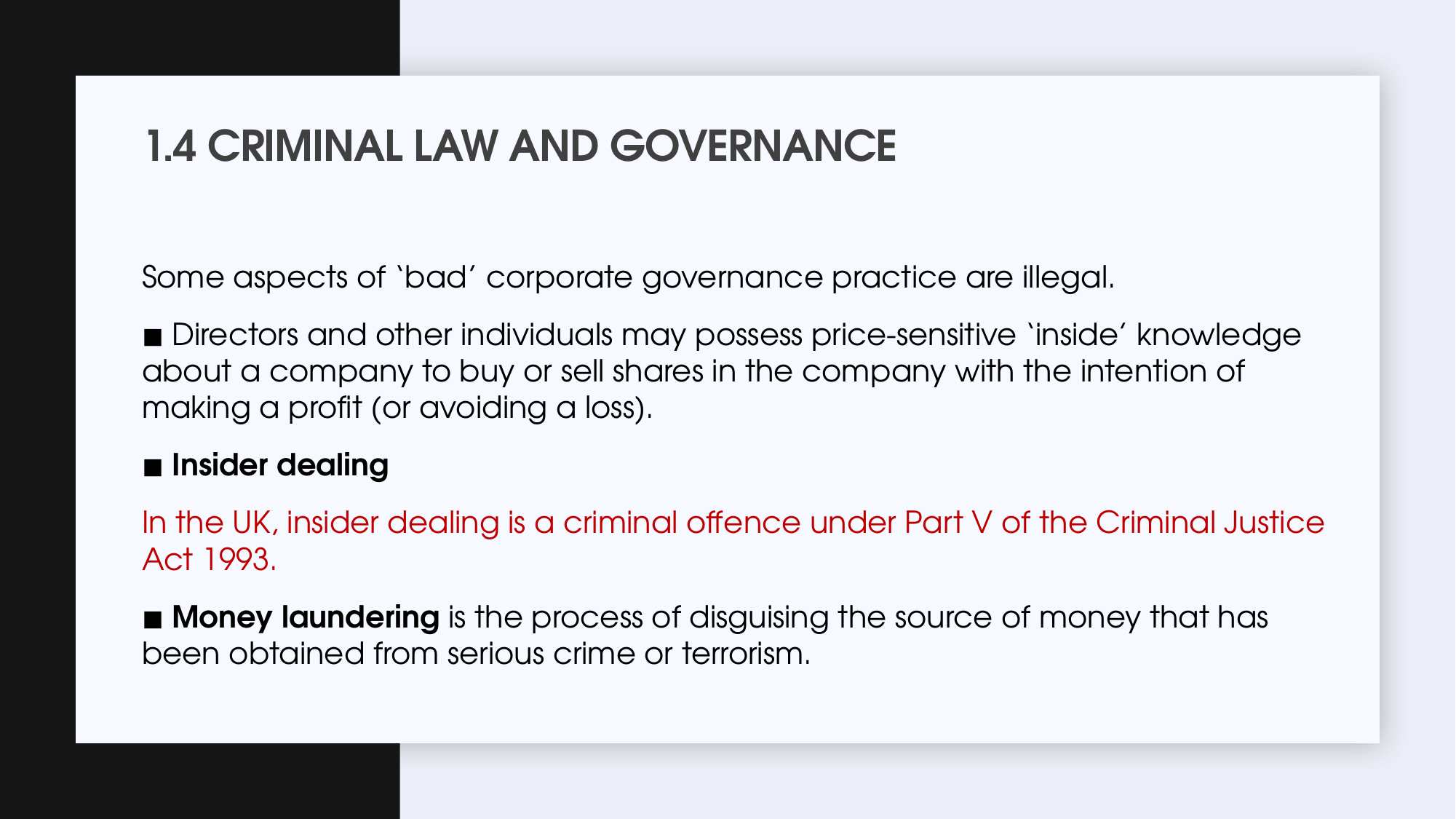

# 1.4 Criminal law and governance
Some aspects of ‘bad’ corporate governance practice are illegal.
■ Directors and other individuals may possess price-sensitive ‘inside’ knowledge about a company to buy or sell shares in the company with the intention of making a proﬁt (or avoiding a loss).
■ Insider dealing
In the UK, insider dealing is a criminal offence under Part V of the Criminal Justice Act 1993.
■ Money laundering is the process of disguising the source of money that has been obtained from serious crime or terrorism.